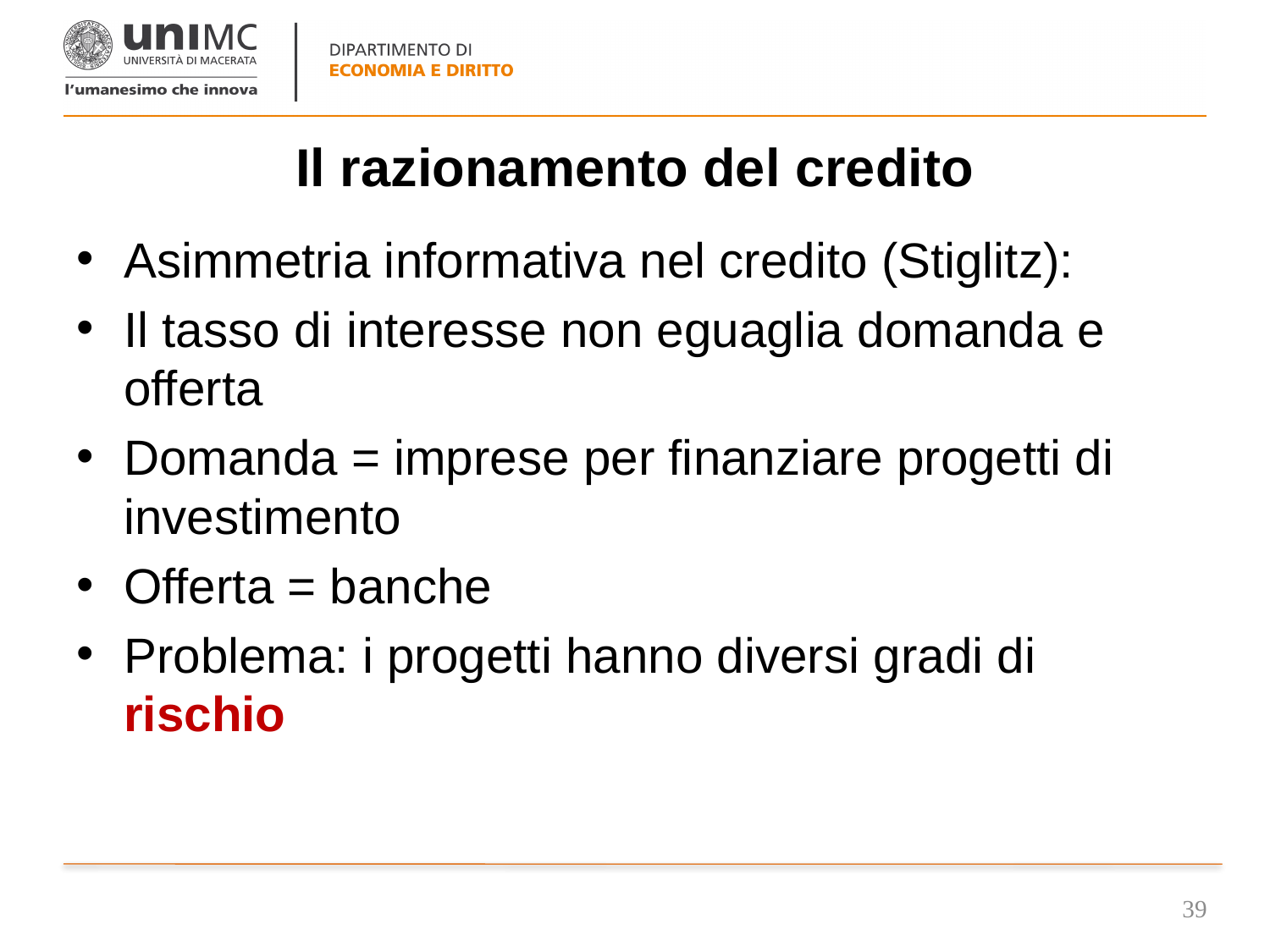

# Il razionamento del credito
Asimmetria informativa nel credito (Stiglitz):
Il tasso di interesse non eguaglia domanda e offerta
Domanda = imprese per finanziare progetti di investimento
Offerta = banche
Problema: i progetti hanno diversi gradi di rischio
39